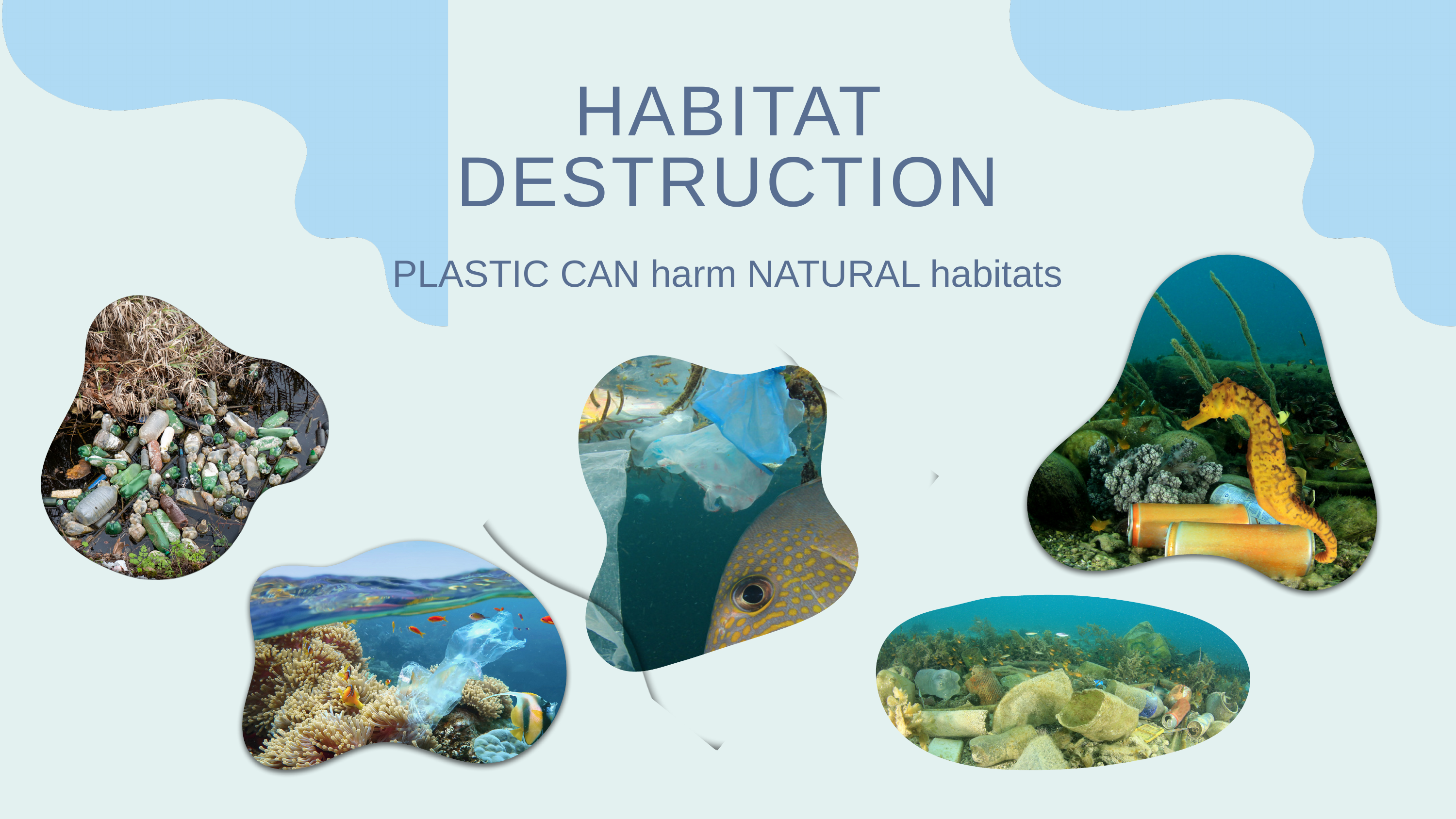

HABITAT
DESTRUCTION
PLASTIC CAN harm NATURAL habitats